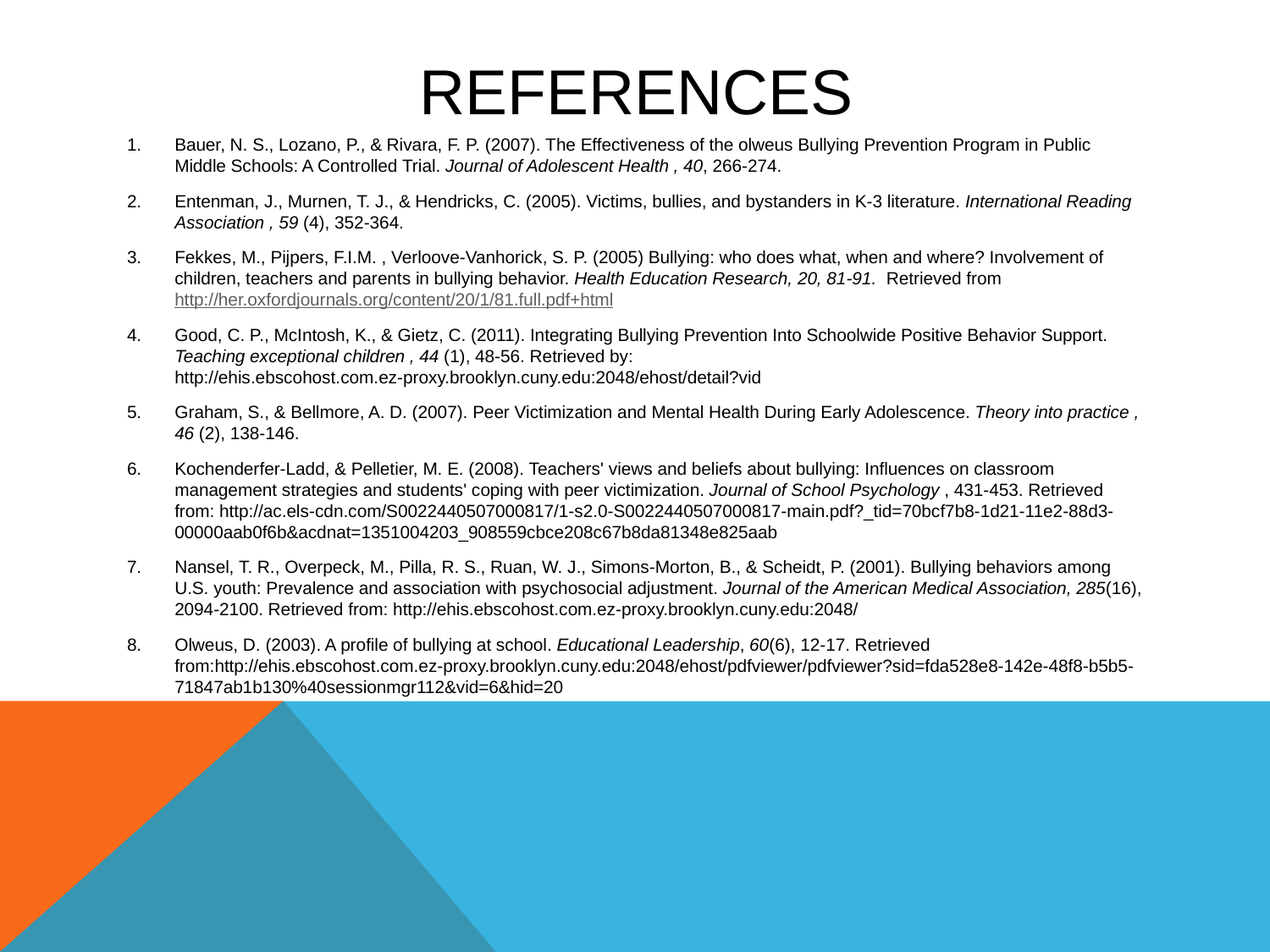

# references
Bauer, N. S., Lozano, P., & Rivara, F. P. (2007). The Effectiveness of the olweus Bullying Prevention Program in Public Middle Schools: A Controlled Trial. Journal of Adolescent Health , 40, 266-274.
Entenman, J., Murnen, T. J., & Hendricks, C. (2005). Victims, bullies, and bystanders in K-3 literature. International Reading Association , 59 (4), 352-364.
Fekkes, M., Pijpers, F.I.M. , Verloove-Vanhorick, S. P. (2005) Bullying: who does what, when and where? Involvement of children, teachers and parents in bullying behavior. Health Education Research, 20, 81-91.  Retrieved from http://her.oxfordjournals.org/content/20/1/81.full.pdf+html
Good, C. P., McIntosh, K., & Gietz, C. (2011). Integrating Bullying Prevention Into Schoolwide Positive Behavior Support. Teaching exceptional children , 44 (1), 48-56. Retrieved by: http://ehis.ebscohost.com.ez-proxy.brooklyn.cuny.edu:2048/ehost/detail?vid
Graham, S., & Bellmore, A. D. (2007). Peer Victimization and Mental Health During Early Adolescence. Theory into practice , 46 (2), 138-146.
Kochenderfer-Ladd, & Pelletier, M. E. (2008). Teachers' views and beliefs about bullying: Influences on classroom management strategies and students' coping with peer victimization. Journal of School Psychology , 431-453. Retrieved from: http://ac.els-cdn.com/S0022440507000817/1-s2.0-S0022440507000817-main.pdf?_tid=70bcf7b8-1d21-11e2-88d3-00000aab0f6b&acdnat=1351004203_908559cbce208c67b8da81348e825aab
Nansel, T. R., Overpeck, M., Pilla, R. S., Ruan, W. J., Simons-Morton, B., & Scheidt, P. (2001). Bullying behaviors among U.S. youth: Prevalence and association with psychosocial adjustment. Journal of the American Medical Association, 285(16), 2094-2100. Retrieved from: http://ehis.ebscohost.com.ez-proxy.brooklyn.cuny.edu:2048/
Olweus, D. (2003). A profile of bullying at school. Educational Leadership, 60(6), 12-17. Retrieved from:http://ehis.ebscohost.com.ez-proxy.brooklyn.cuny.edu:2048/ehost/pdfviewer/pdfviewer?sid=fda528e8-142e-48f8-b5b5-71847ab1b130%40sessionmgr112&vid=6&hid=20